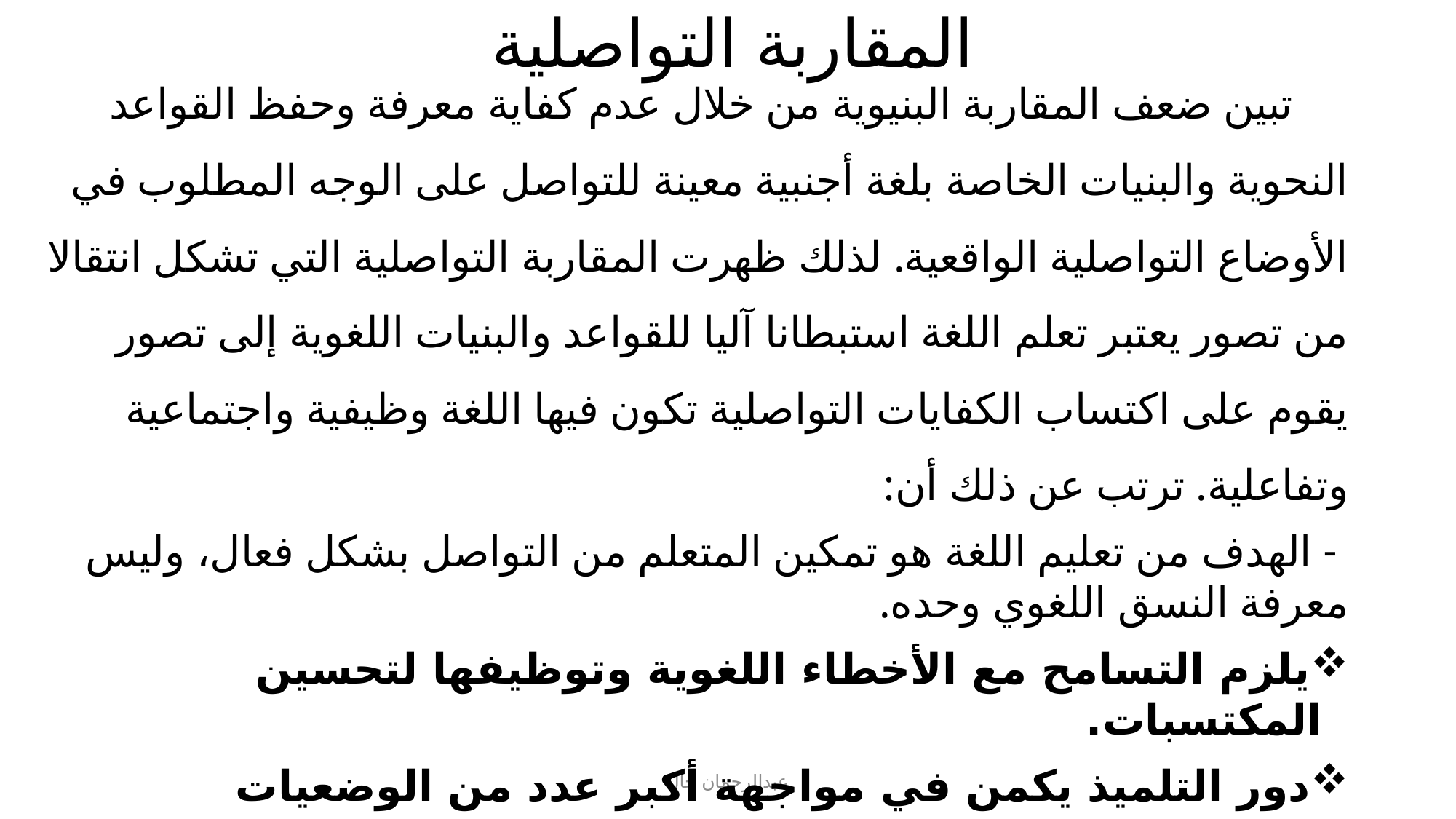

# المقاربة التواصلية
     تبين ضعف المقاربة البنيوية من خلال عدم كفاية معرفة وحفظ القواعد النحوية والبنيات الخاصة بلغة أجنبية معينة للتواصل على الوجه المطلوب في الأوضاع التواصلية الواقعية. لذلك ظهرت المقاربة التواصلية التي تشكل انتقالا من تصور يعتبر تعلم اللغة استبطانا آليا للقواعد والبنيات اللغوية إلى تصور يقوم على اكتساب الكفايات التواصلية تكون فيها اللغة وظيفية واجتماعية وتفاعلية. ترتب عن ذلك أن:
 - الهدف من تعليم اللغة هو تمكين المتعلم من التواصل بشكل فعال، وليس معرفة النسق اللغوي وحده.
يلزم التسامح مع الأخطاء اللغوية وتوظيفها لتحسين المكتسبات.
دور التلميذ يكمن في مواجهة أكبر عدد من الوضعيات التواصلية.
دور المدرس يكمن في التنشيط والتوجيه وخلق الوضعيات التعليمية المناسبة.
اتساع نطاق استخدام المقاربة ليشمل بناء القيم الضرورية للعيش المشترك.
عبدالرحمان خال